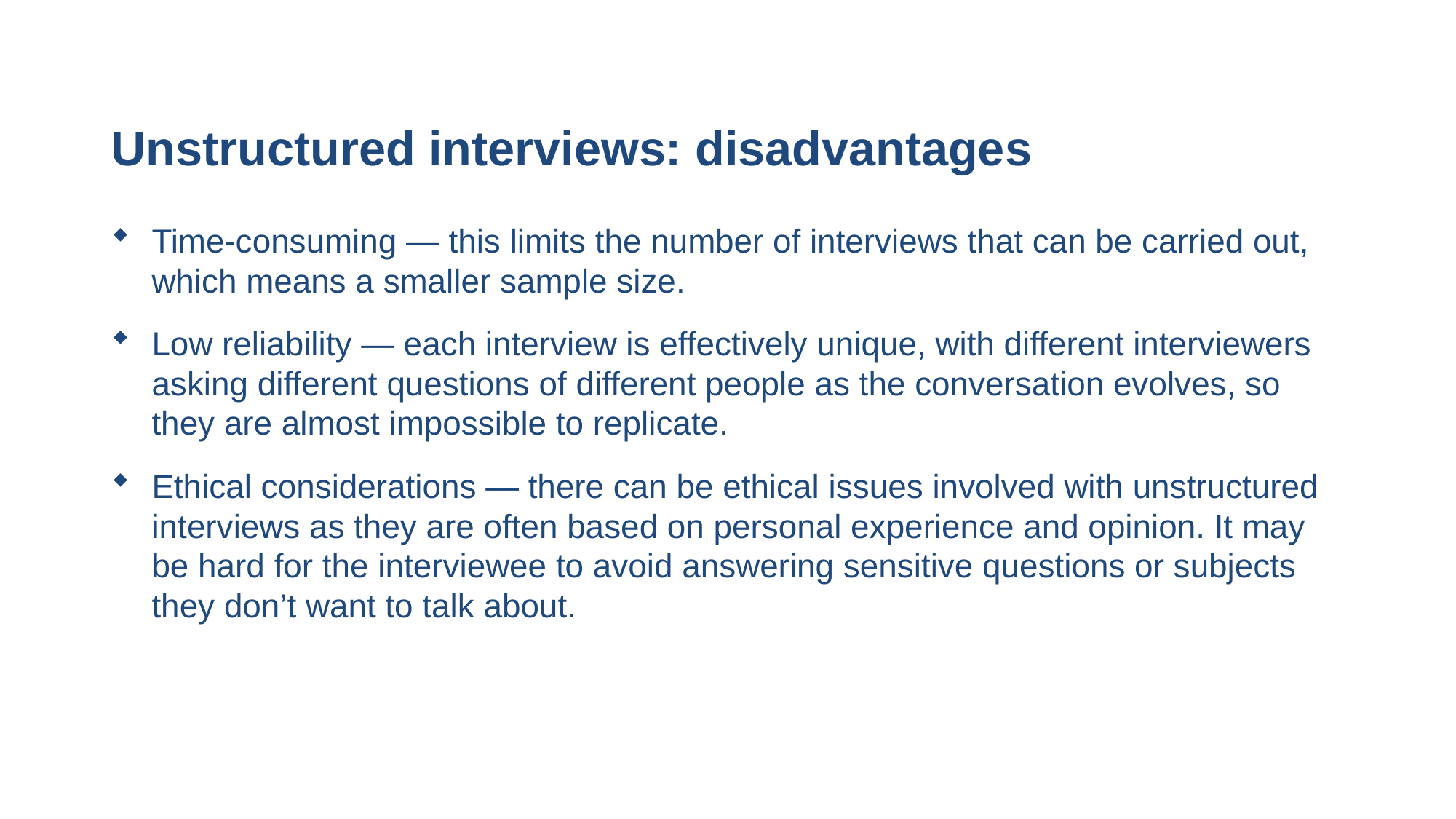

# Unstructured interviews: disadvantages
Time-consuming — this limits the number of interviews that can be carried out, which means a smaller sample size.
Low reliability — each interview is effectively unique, with different interviewers asking different questions of different people as the conversation evolves, so they are almost impossible to replicate.
Ethical considerations — there can be ethical issues involved with unstructured interviews as they are often based on personal experience and opinion. It may be hard for the interviewee to avoid answering sensitive questions or subjects they don’t want to talk about.